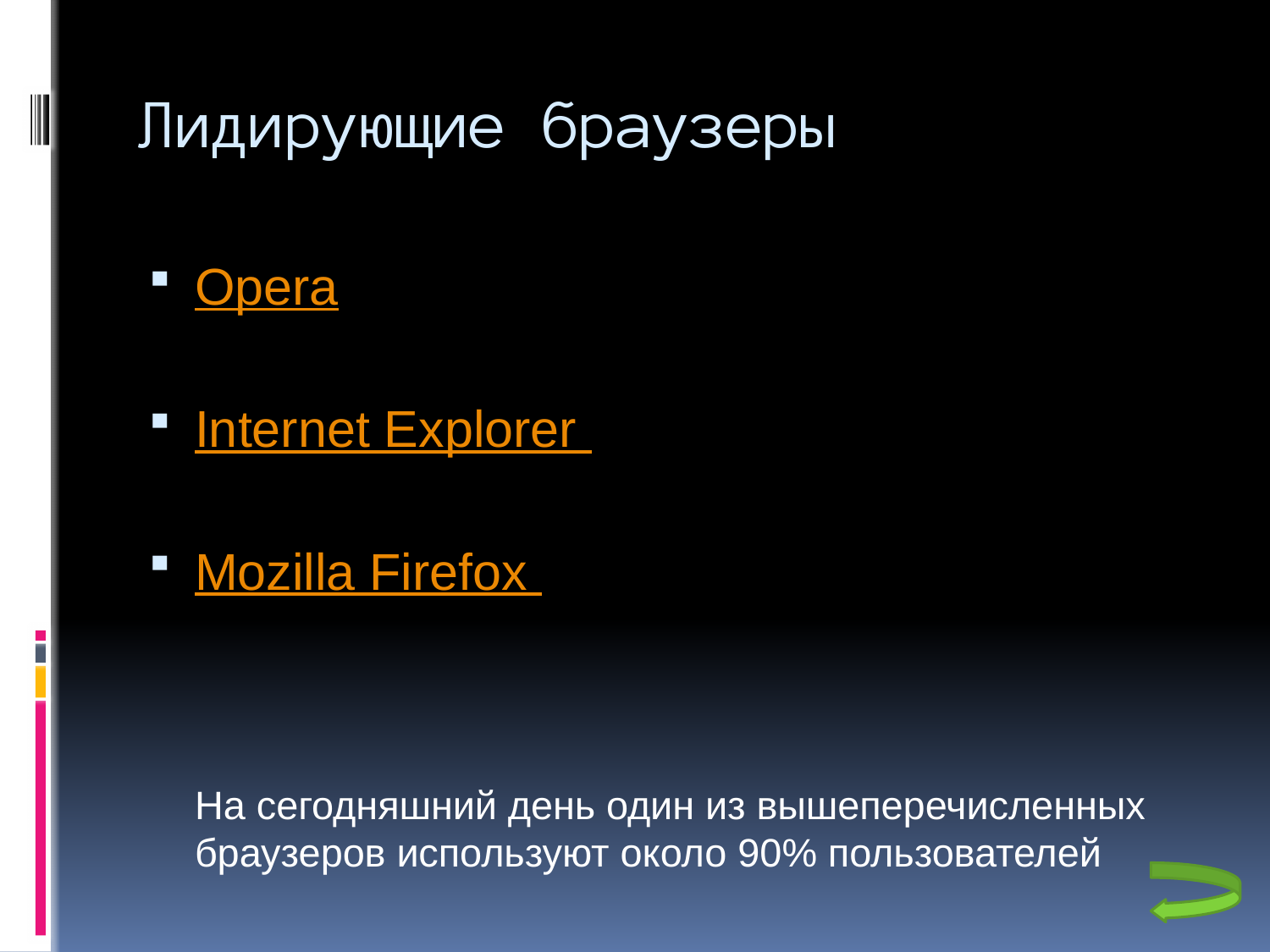

# Лидирующие браузеры
Opera

Internet Explorer

Mozilla Firefox

	На сегодняшний день один из вышеперечисленных браузеров используют около 90% пользователей